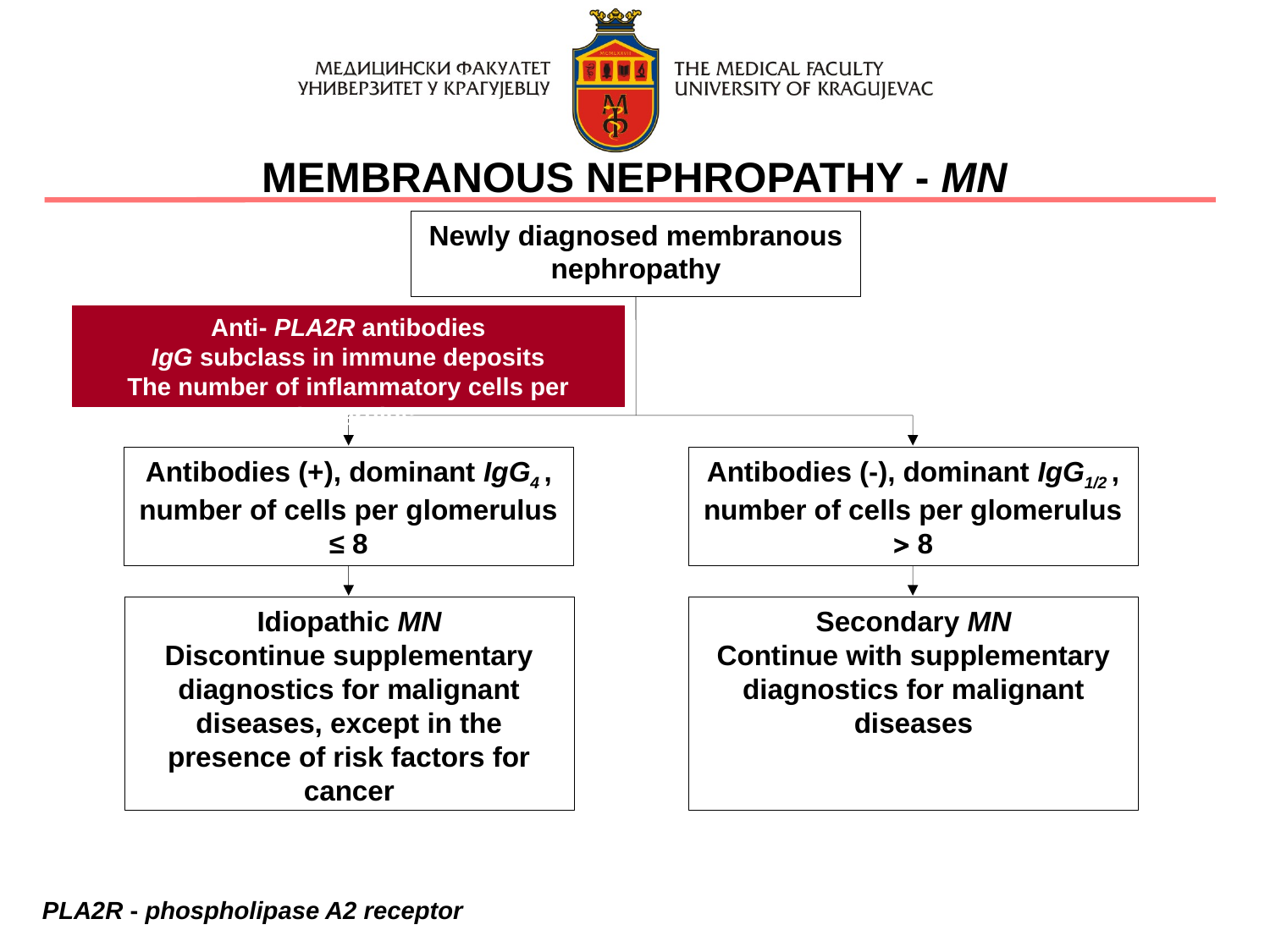

MEMBRANOUS NEPHROPATHY - MN

Newly diagnosed membranous nephropathy

Anti- PLA2R antibodies
IgG subclass in immune deposits
The number of inflammatory cells per glomerulus

Antibodies (+), dominant IgG4 , number of cells per glomerulus ≤ 8
Antibodies (-), dominant IgG1/2 , number of cells per glomerulus > 8

Idiopathic MN
Discontinue supplementary diagnostics for malignant diseases, except in the presence of risk factors for cancer
Secondary MN
Continue with supplementary diagnostics for malignant diseases
PLA2R - phospholipase A2 receptor